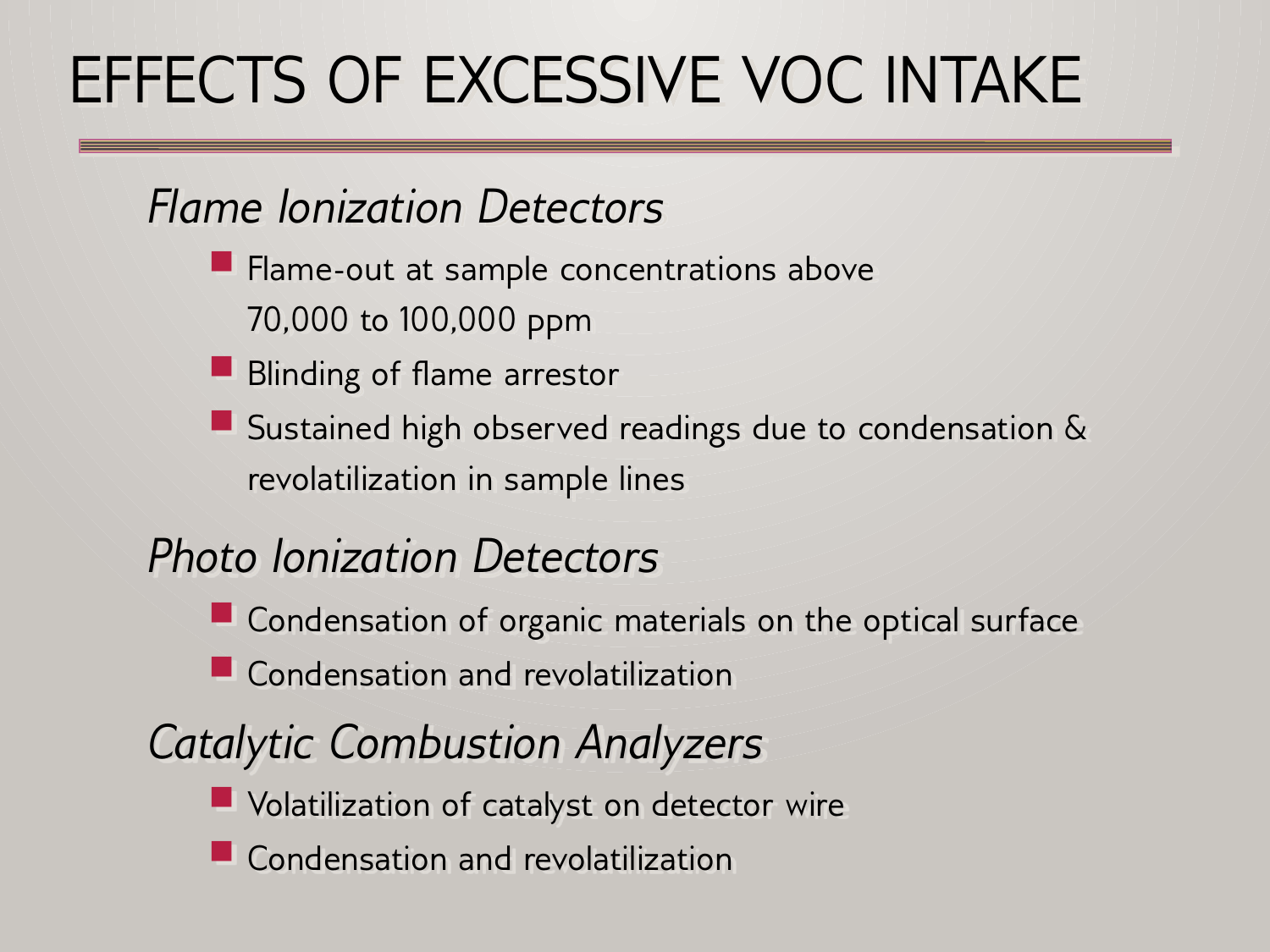

# Effects of Excessive VOC Intake

Flame Ionization Detectors
Flame-out at sample concentrations above
70,000 to 100,000 ppm
Blinding of flame arrestor
Sustained high observed readings due to condensation & revolatilization in sample lines
Photo Ionization Detectors
Condensation of organic materials on the optical surface
Condensation and revolatilization
Catalytic Combustion Analyzers
Volatilization of catalyst on detector wire
Condensation and revolatilization